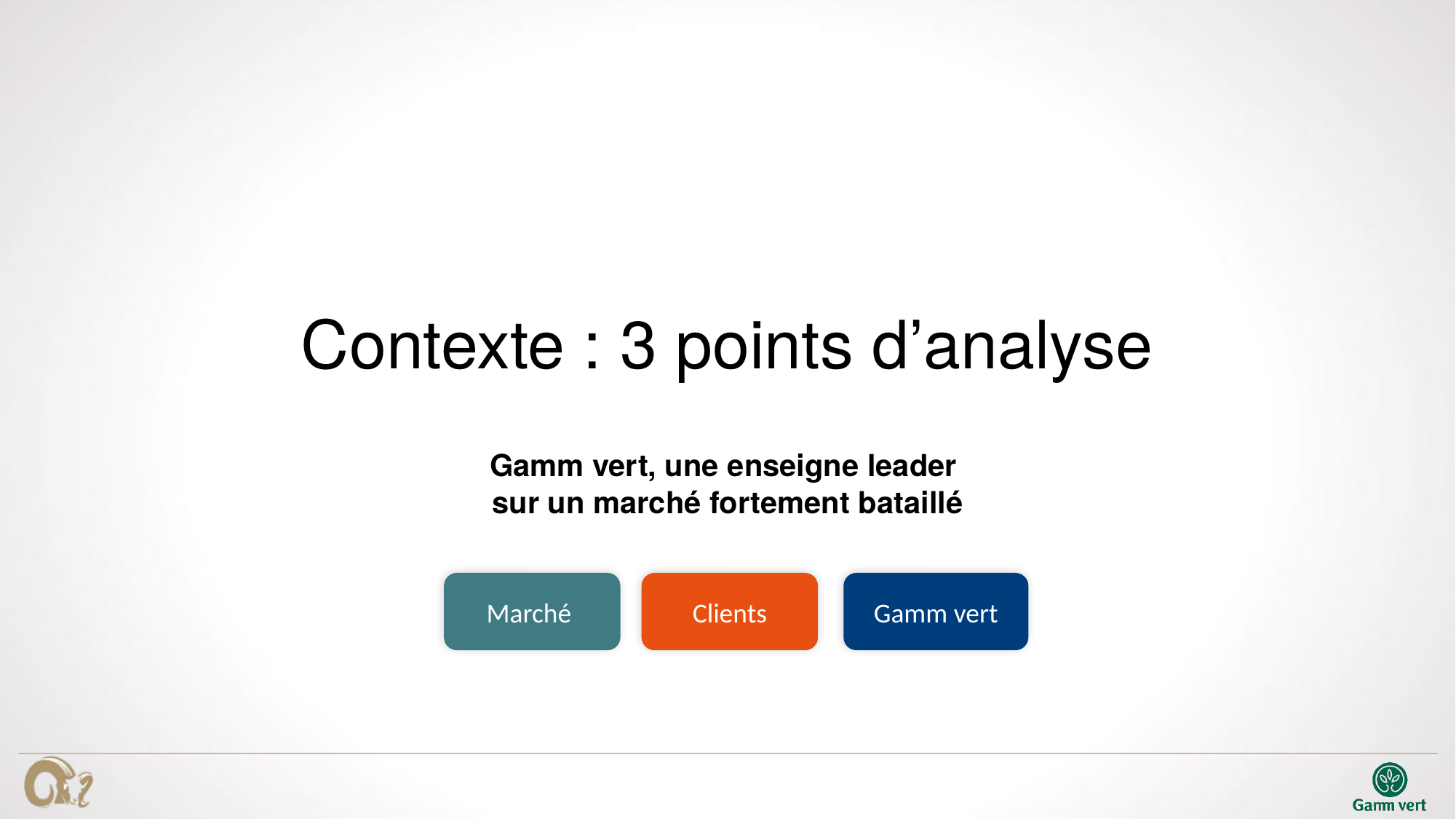

# Contexte : 3 points d’analyse
Gamm vert, une enseigne leader
sur un marché fortement bataillé
Marché
Clients
Gamm vert